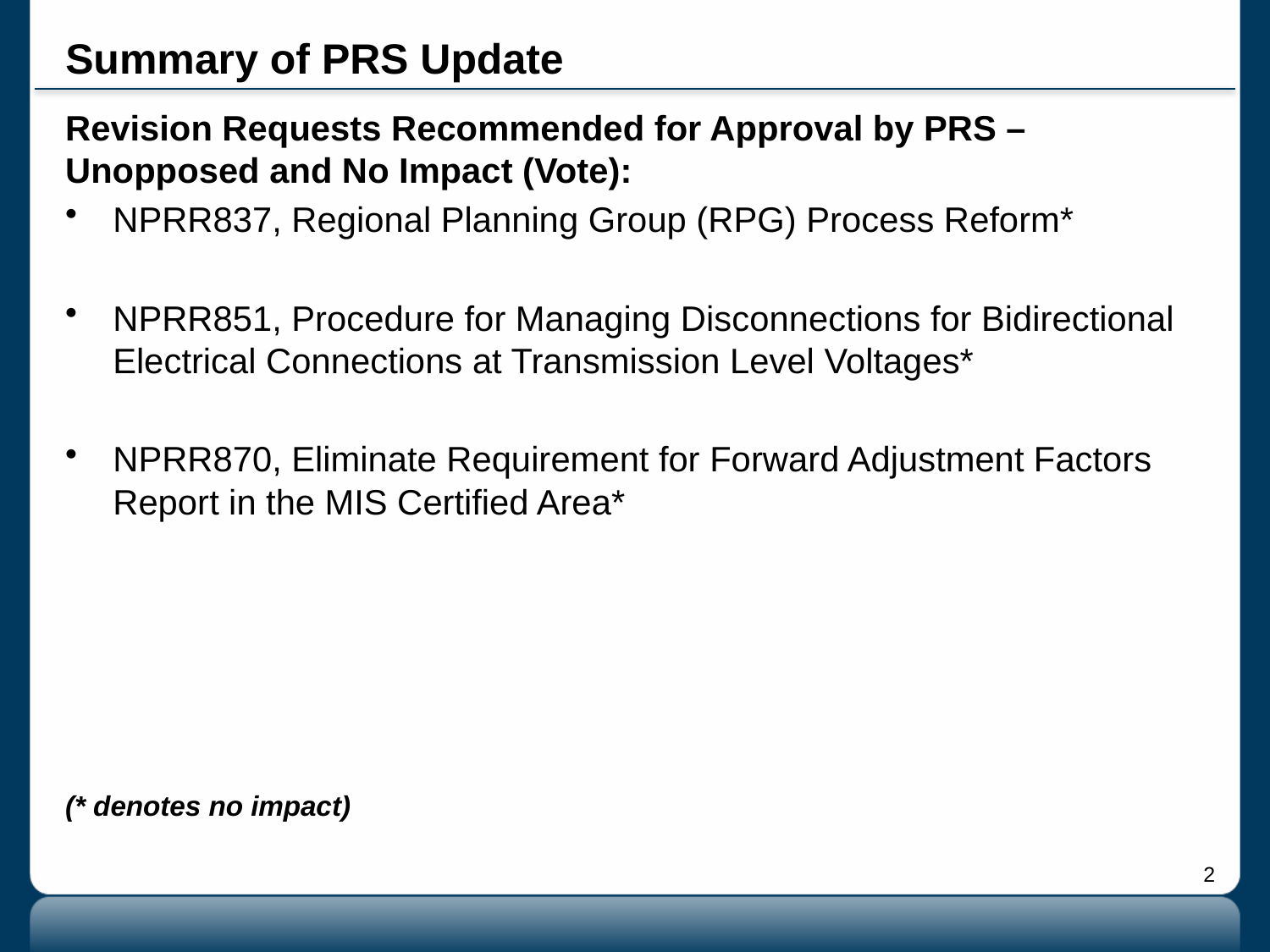

# Summary of PRS Update
Revision Requests Recommended for Approval by PRS – Unopposed and No Impact (Vote):
NPRR837, Regional Planning Group (RPG) Process Reform*

NPRR851, Procedure for Managing Disconnections for Bidirectional Electrical Connections at Transmission Level Voltages*

NPRR870, Eliminate Requirement for Forward Adjustment Factors Report in the MIS Certified Area*

(* denotes no impact)